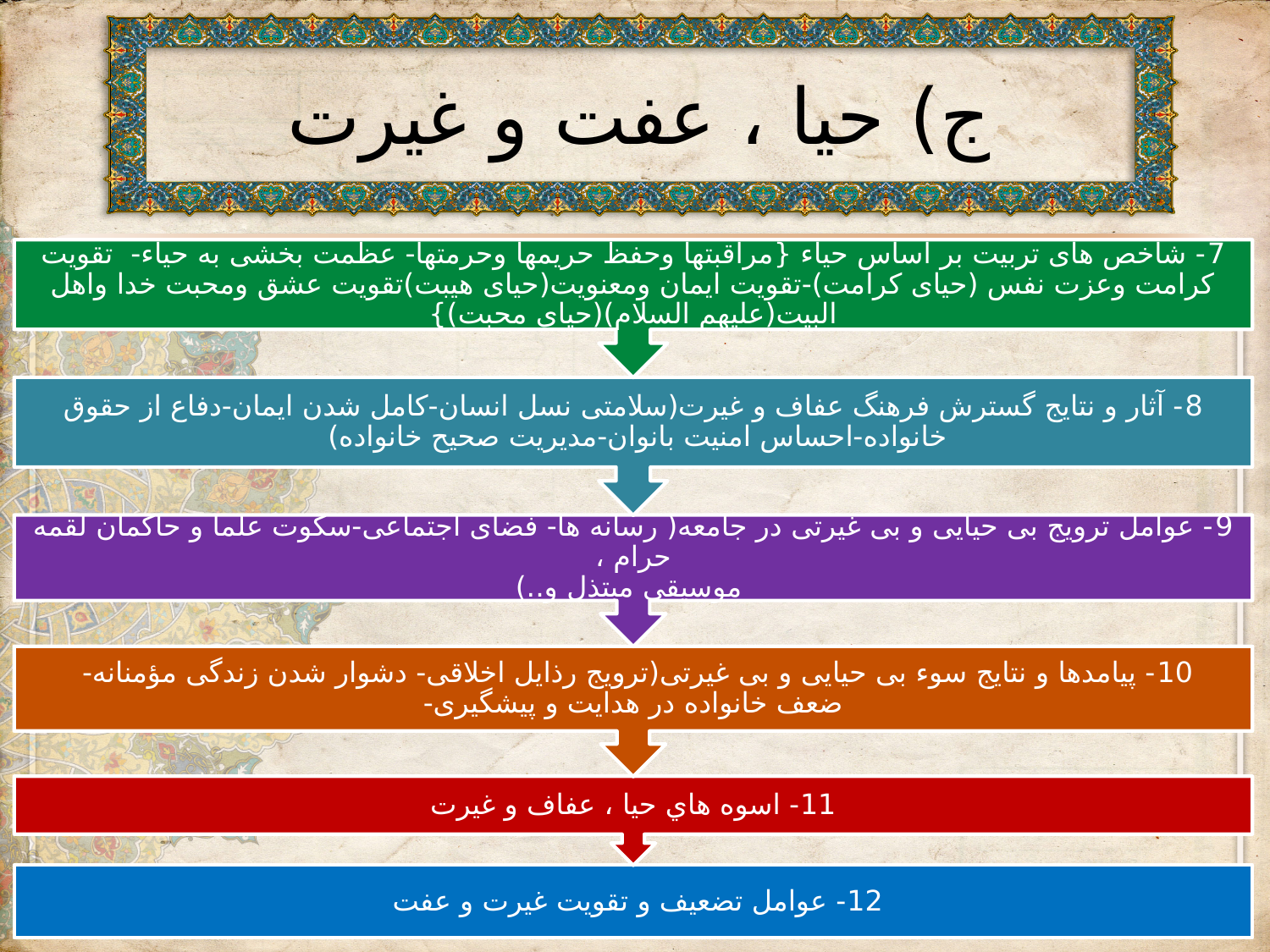

# ج) حیا ، عفت و غیرت
12- عوامل تضعیف و تقویت غیرت و عفت
11- اسوه هاي حيا ، عفاف و غیرت
10- پیامدها و نتایج سوء بی حیایی و بی غیرتی(ترویج رذایل اخلاقی- دشوار شدن زندگی مؤمنانه-
ضعف خانواده در هدایت و پیشگیری-
9- عوامل ترویج بی حیایی و بی غیرتی در جامعه( رسانه ها- فضای اجتماعی-سکوت علما و حاکمان لقمه حرام ،
 موسیقی مبتذل و..)
8- آثار و نتایج گسترش فرهنگ عفاف و غیرت(سلامتی نسل انسان-كامل شدن ایمان-دفاع از حقوق خانواده-احساس امنيت بانوان-مديريت صحيح خانواده)
7- شاخص های تربیت بر اساس حیاء {مراقبتها وحفظ حریمها وحرمتها- عظمت بخشی به حیاء-  تقویت کرامت وعزت نفس (حیای کرامت)-تقویت ایمان ومعنویت(حیای هیبت)تقویت عشق ومحبت خدا واهل البیت(علیهم السلام)(حیای محبت)}